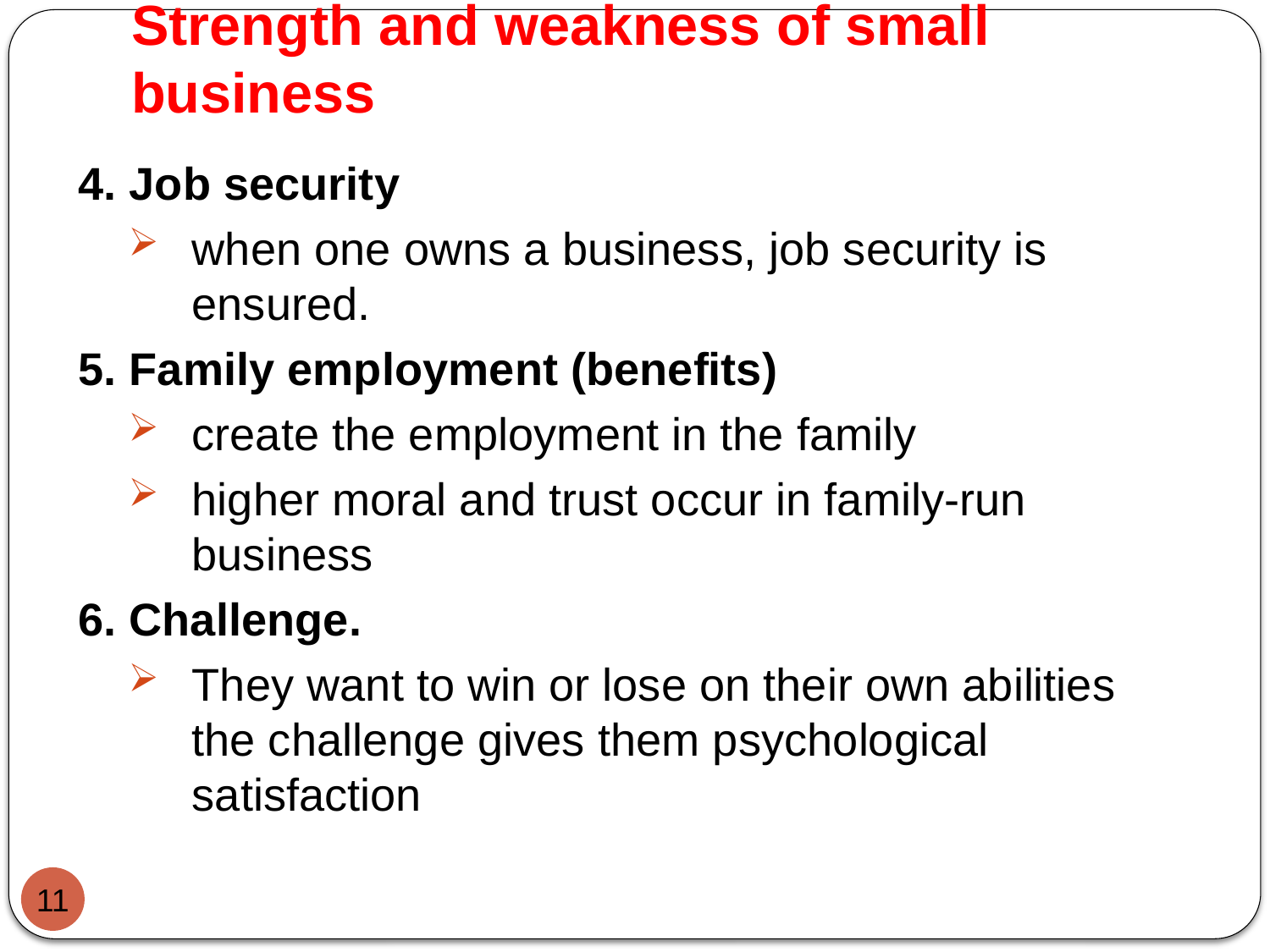

# Strength and weakness of small business
4. Job security
when one owns a business, job security is ensured.
5. Family employment (benefits)
create the employment in the family
higher moral and trust occur in family-run business
6. Challenge.
They want to win or lose on their own abilities the challenge gives them psychological satisfaction
11